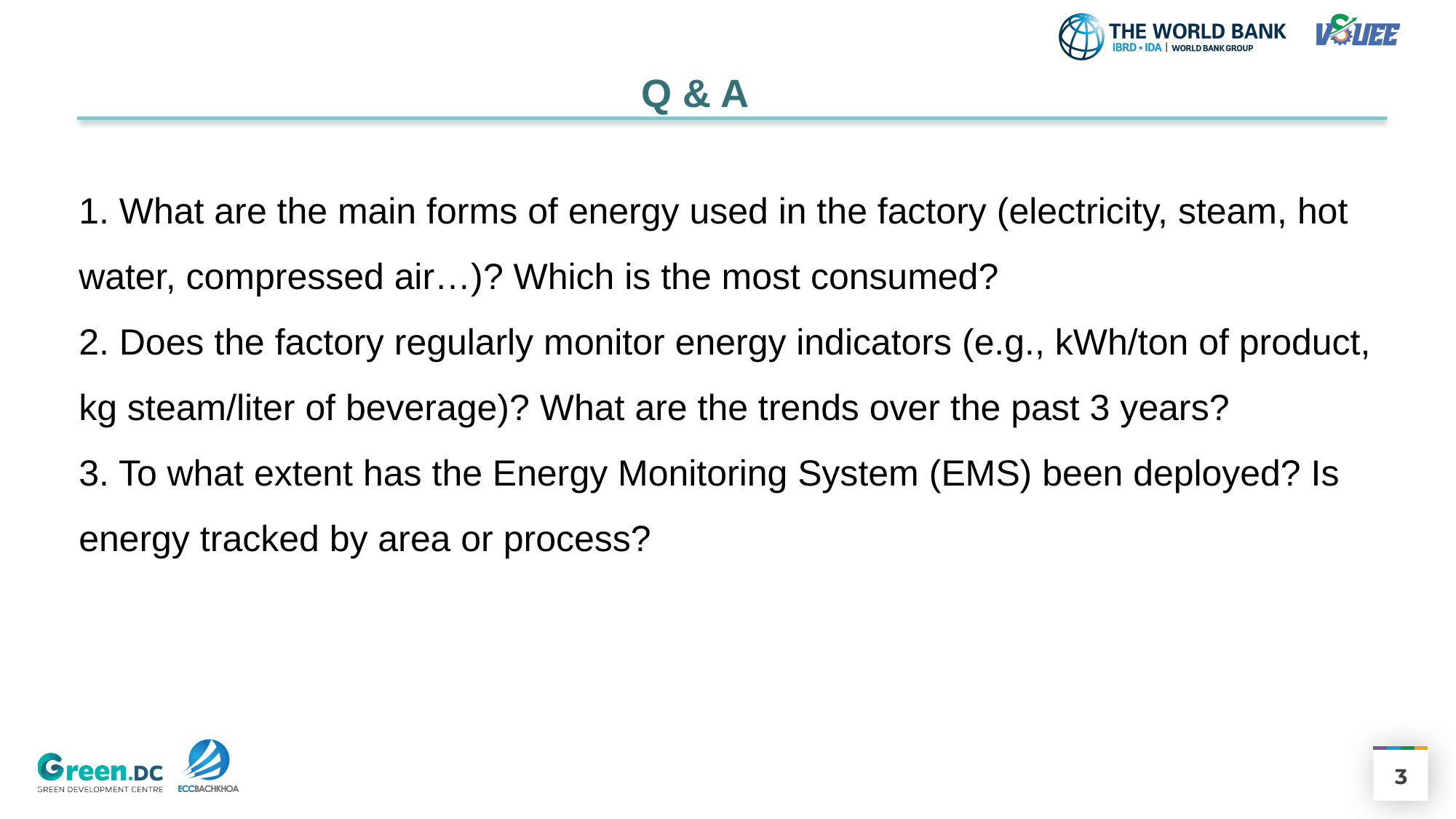

Q & A
1. What are the main forms of energy used in the factory (electricity, steam, hot water, compressed air…)? Which is the most consumed?
2. Does the factory regularly monitor energy indicators (e.g., kWh/ton of product, kg steam/liter of beverage)? What are the trends over the past 3 years?
3. To what extent has the Energy Monitoring System (EMS) been deployed? Is energy tracked by area or process?